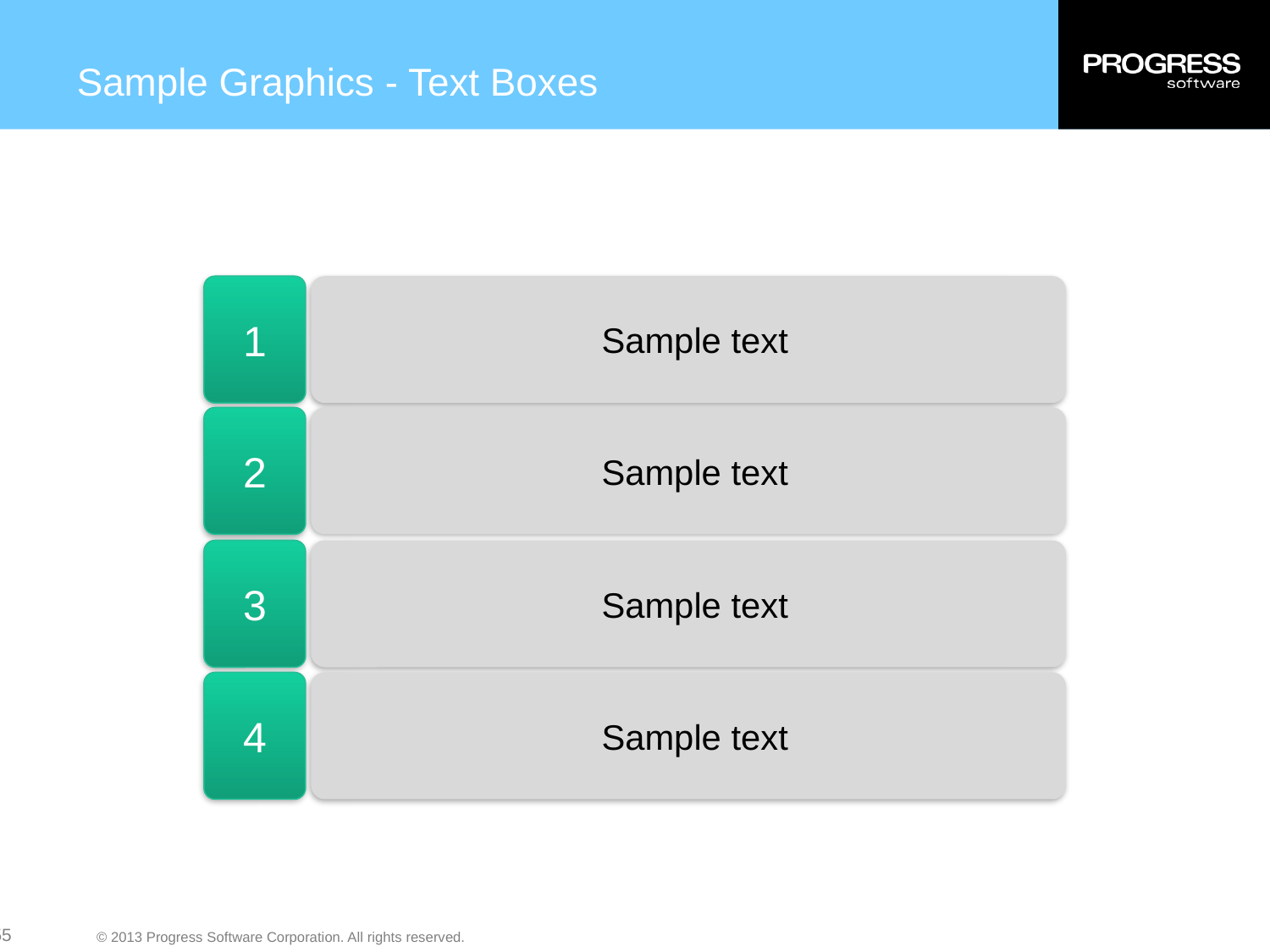

# Sample Graphics - Text Boxes
1
Sample text
2
Sample text
3
Sample text
4
Sample text